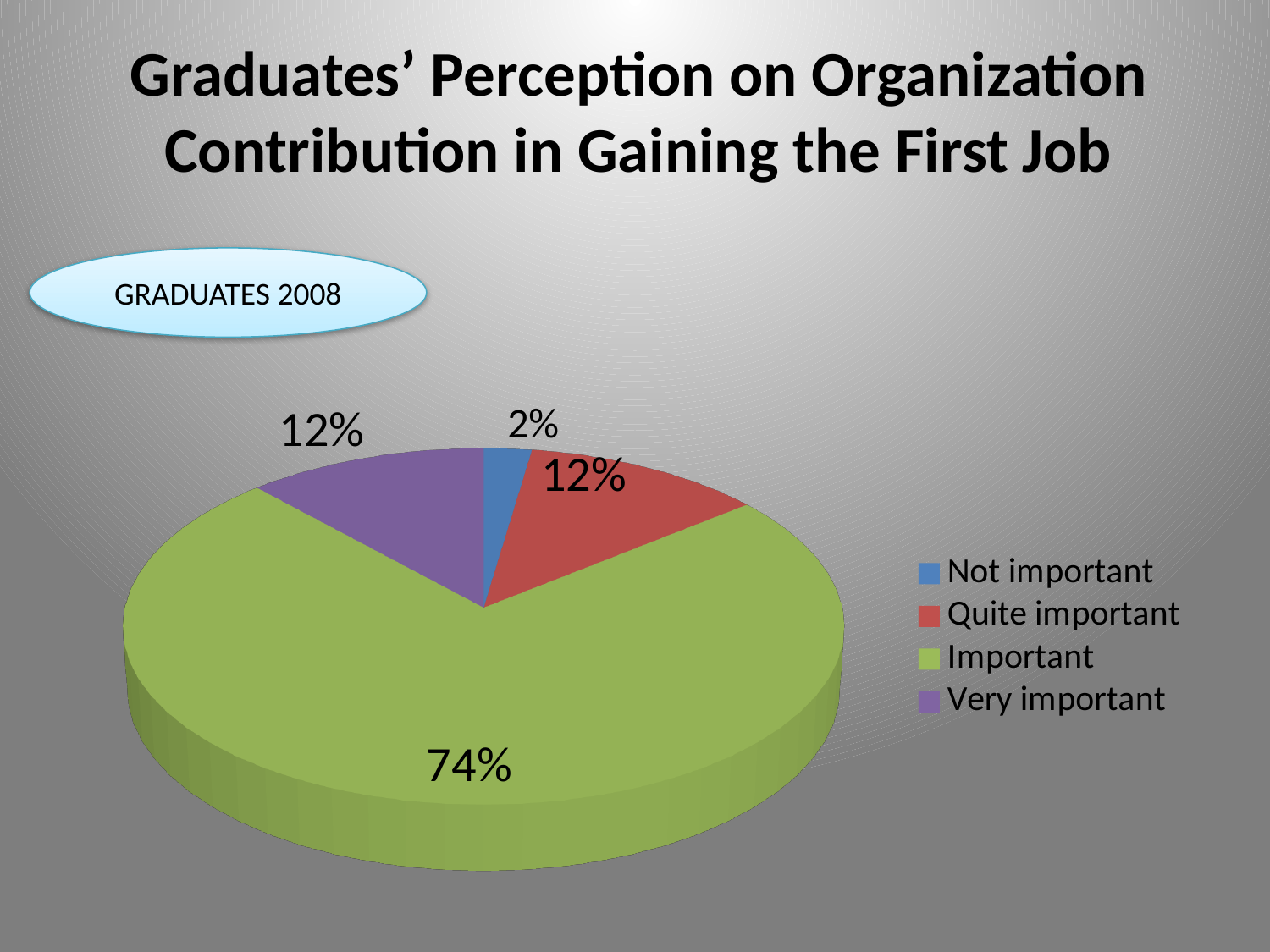

Graduates’ Perception on Organization Contribution in Gaining the First Job
GRADUATES 2008

[unsupported chart]